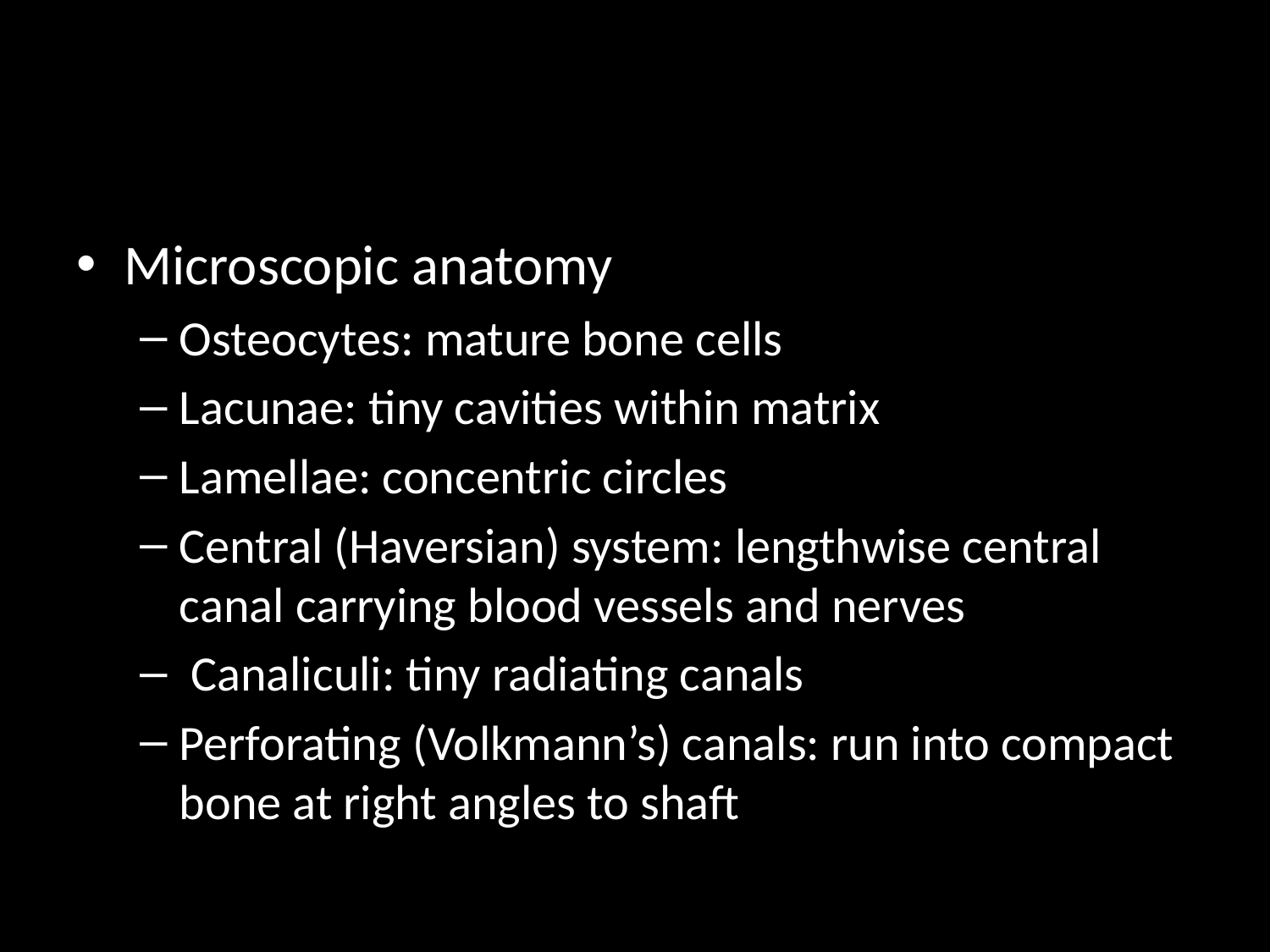

#
Microscopic anatomy
Osteocytes: mature bone cells
Lacunae: tiny cavities within matrix
Lamellae: concentric circles
Central (Haversian) system: lengthwise central canal carrying blood vessels and nerves
 Canaliculi: tiny radiating canals
Perforating (Volkmann’s) canals: run into compact bone at right angles to shaft